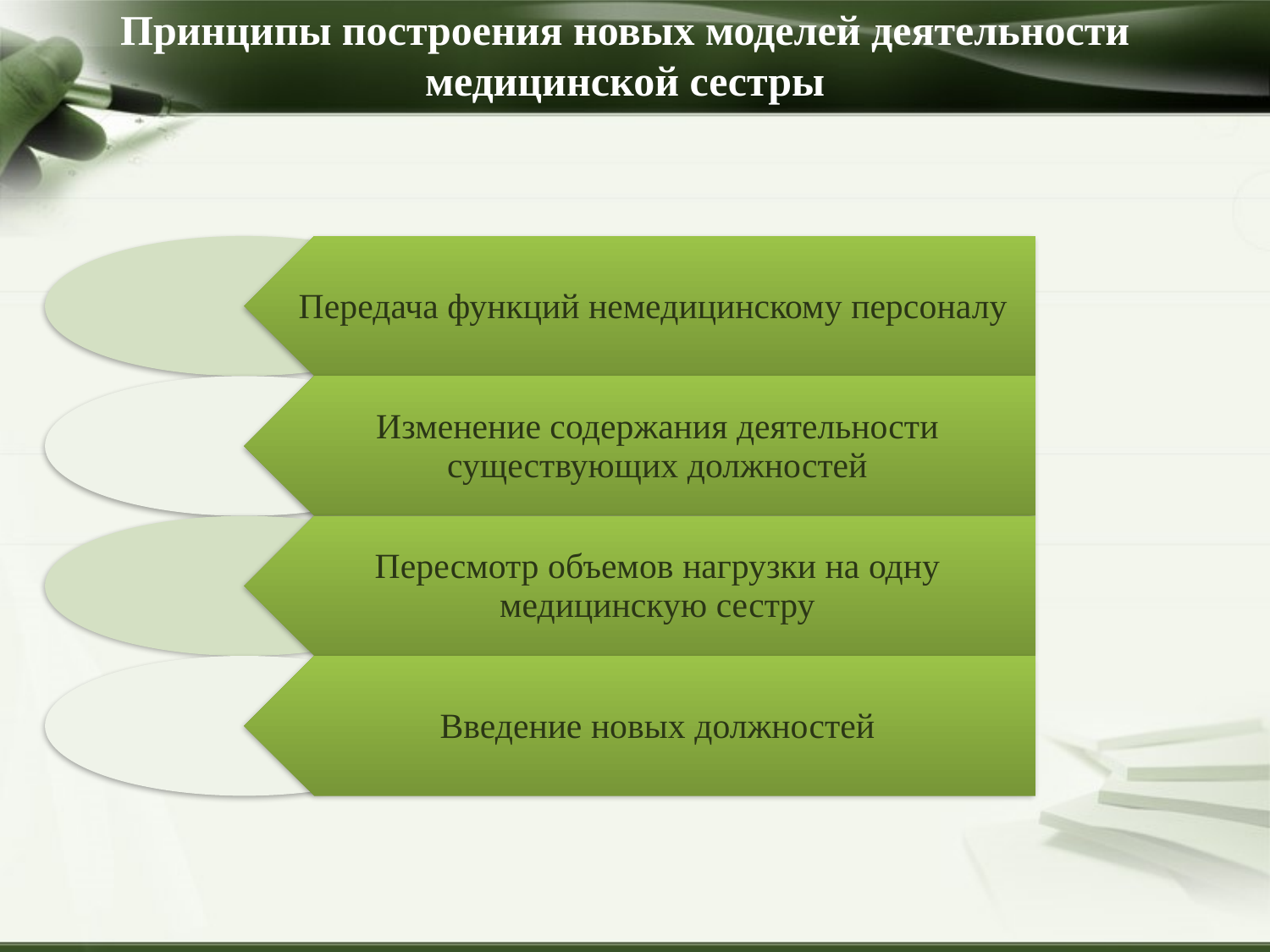

# Принципы построения новых моделей деятельности медицинской сестры
Передача функций немедицинскому персоналу
Изменение содержания деятельности существующих должностей
Введение новых должностей
Пересмотр объемов нагрузки на одну медицинскую сестру